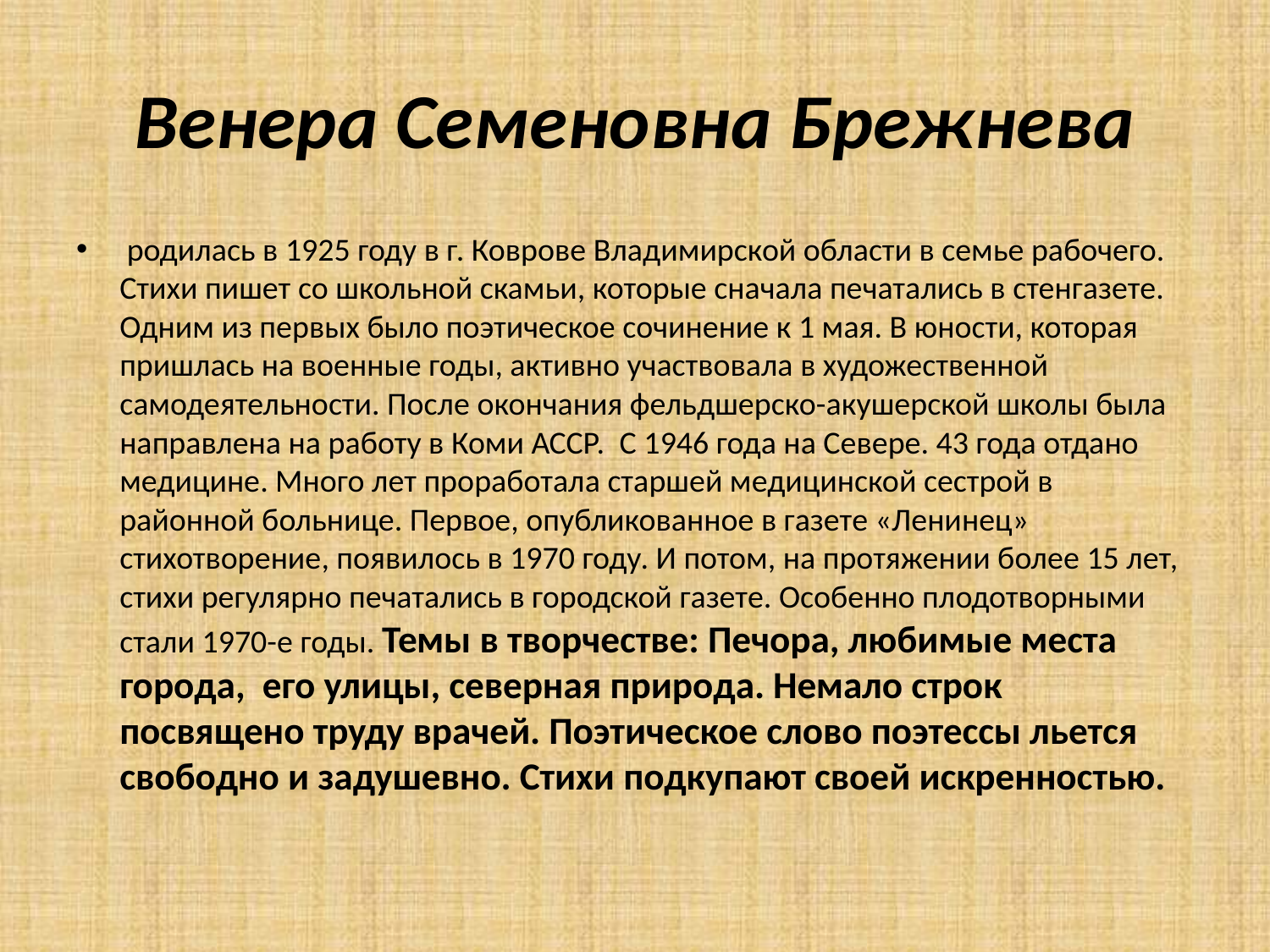

# Венера Семеновна Брежнева
 родилась в 1925 году в г. Коврове Владимирской области в семье рабочего. Стихи пишет со школьной скамьи, которые сначала печатались в стенгазете. Одним из первых было поэтическое сочинение к 1 мая. В юности, которая пришлась на военные годы, активно участвовала в художественной самодеятельности. После окончания фельдшерско-акушерской школы была направлена на работу в Коми АССР.  С 1946 года на Севере. 43 года отдано медицине. Много лет проработала старшей медицинской сестрой в районной больнице. Первое, опубликованное в газете «Ленинец» стихотворение, появилось в 1970 году. И потом, на протяжении более 15 лет, стихи регулярно печатались в городской газете. Особенно плодотворными стали 1970-е годы. Темы в творчестве: Печора, любимые места города,  его улицы, северная природа. Немало строк посвящено труду врачей. Поэтическое слово поэтессы льется свободно и задушевно. Стихи подкупают своей искренностью.